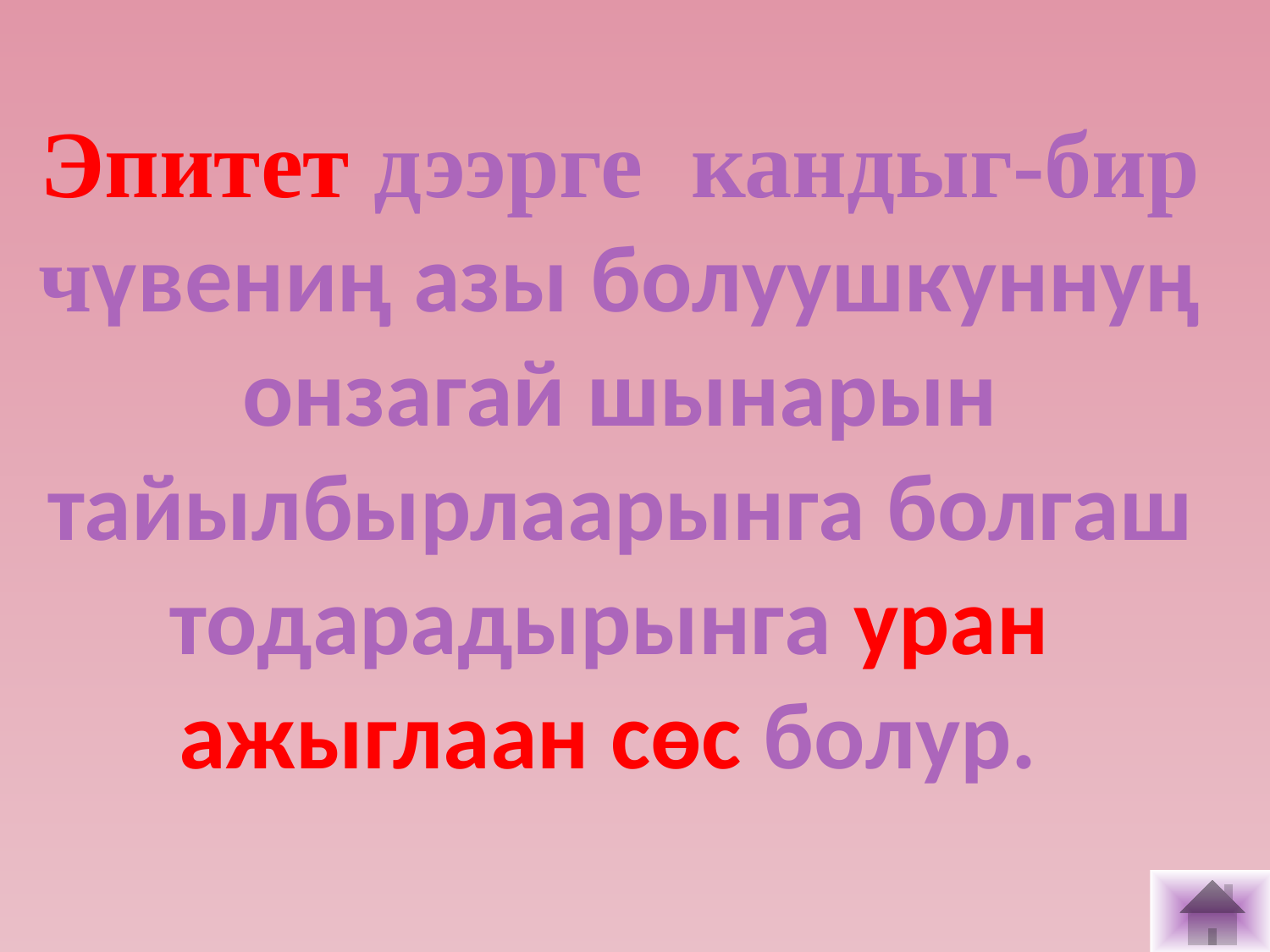

Эпитет дээрге  кандыг-бир чүвениң азы болуушкуннуң онзагай шынарын тайылбырлаарынга болгаш тодарадырынга уран  ажыглаан сөс болур.